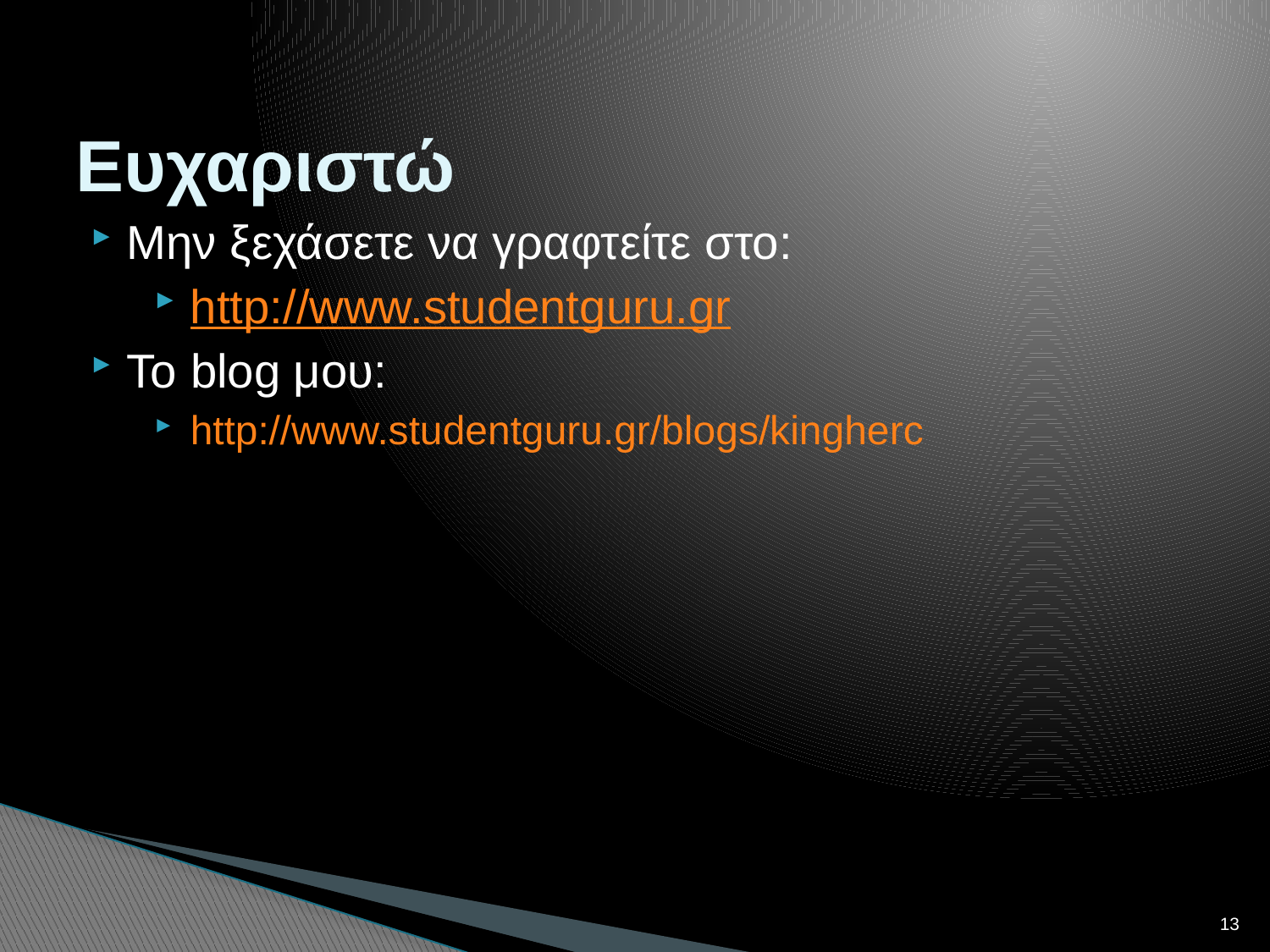

# Ευχαριστώ
Μην ξεχάσετε να γραφτείτε στο:
http://www.studentguru.gr
Το blog μου:
http://www.studentguru.gr/blogs/kingherc

13